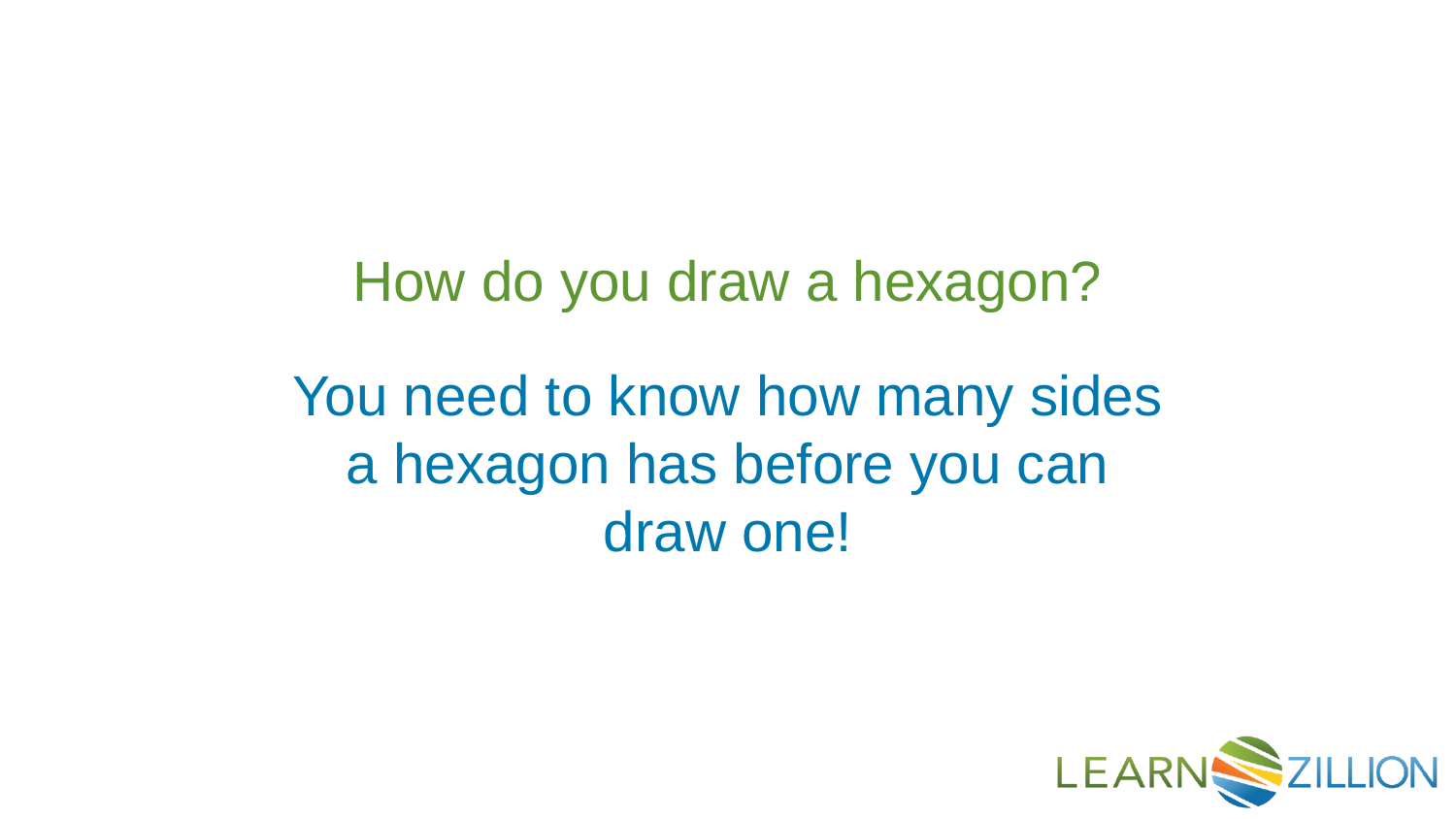

How do you draw a hexagon?
You need to know how many sides a hexagon has before you can draw one!